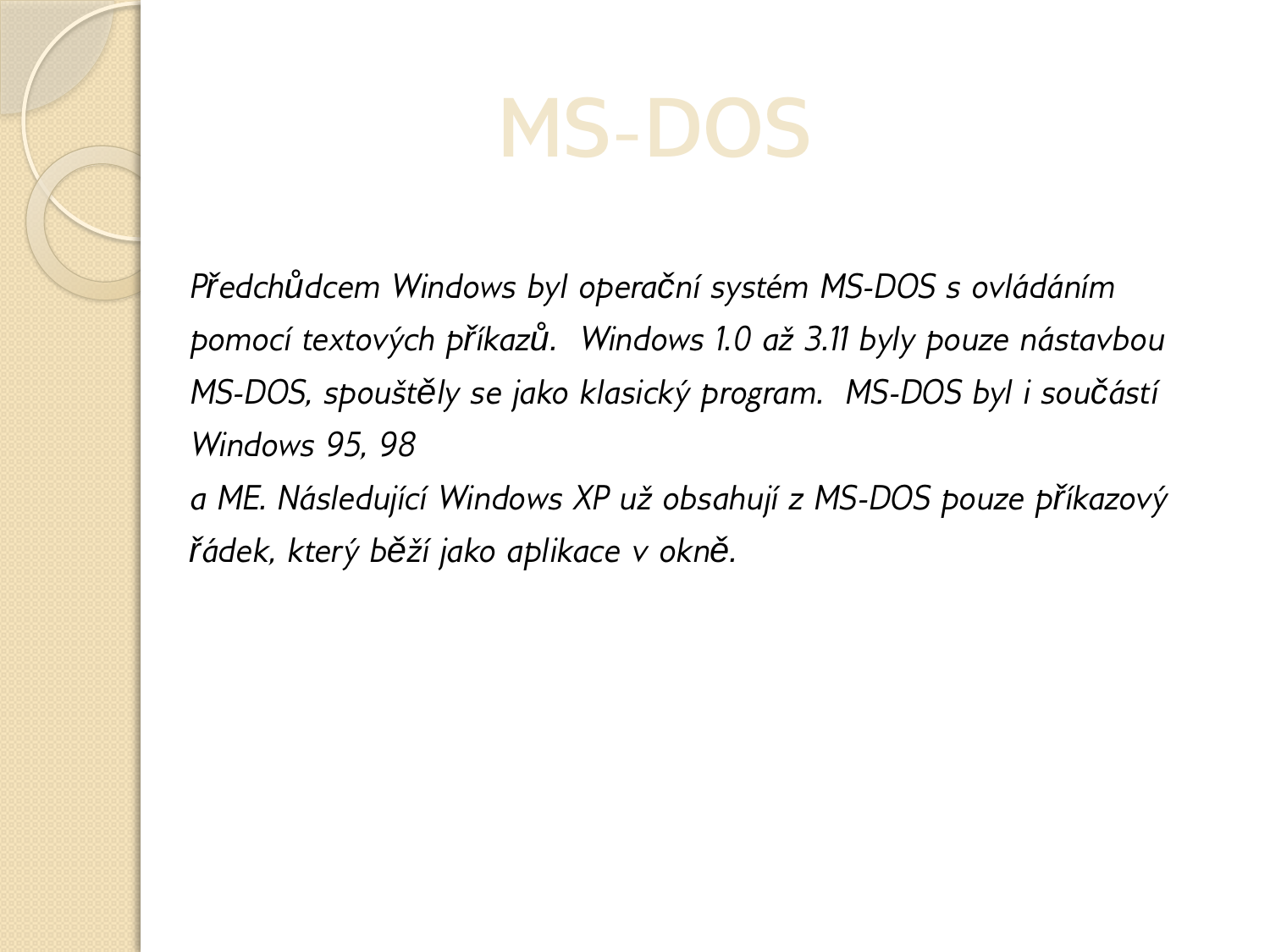

MS-DOS
Předchůdcem Windows byl operační systém MS-DOS s ovládáním pomocí textových příkazů.  Windows 1.0 až 3.11 byly pouze nástavbou MS-DOS, spouštěly se jako klasický program.  MS-DOS byl i součástí Windows 95, 98
a ME. Následující Windows XP už obsahují z MS-DOS pouze příkazový řádek, který běží jako aplikace v okně.